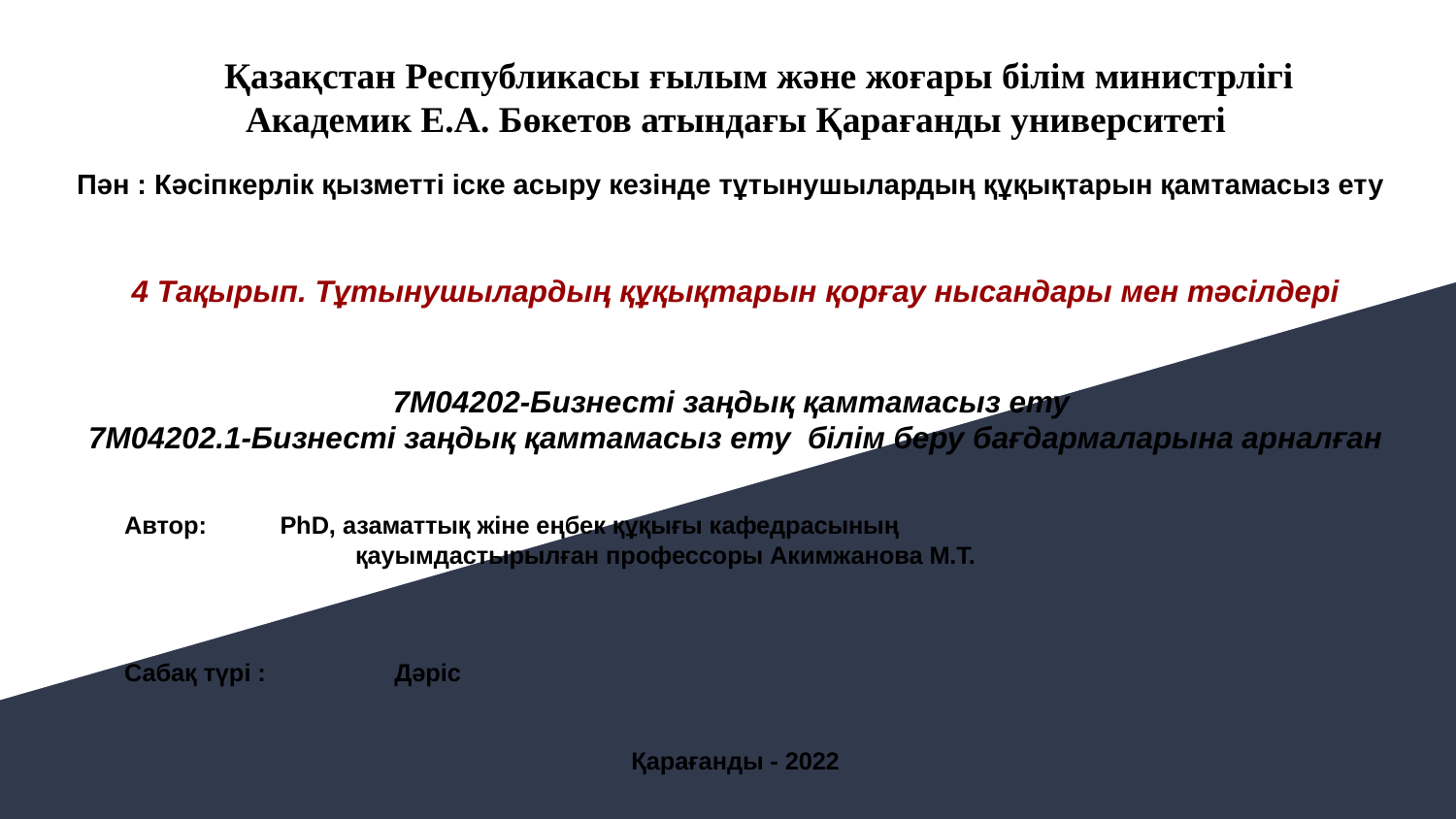

# Қазақстан Республикасы ғылым және жоғары білім министрлігі Академик Е.А. Бөкетов атындағы Қарағанды университеті
Пән : Кәсіпкерлік қызметті іске асыру кезінде тұтынушылардың құқықтарын қамтамасыз ету

4 Тақырып. Тұтынушылардың құқықтарын қорғау нысандары мен тәсілдері

7М04202-Бизнесті заңдық қамтамасыз ету
7М04202.1-Бизнесті заңдық қамтамасыз ету  білім беру бағдармаларына арналған

Автор:	        PhD, азаматтық жіне еңбек құқығы кафедрасының
                                  қауымдастырылған профессоры Акимжанова М.Т.

Сабақ түрі :	 		Дәріс

Қарағанды - 2022